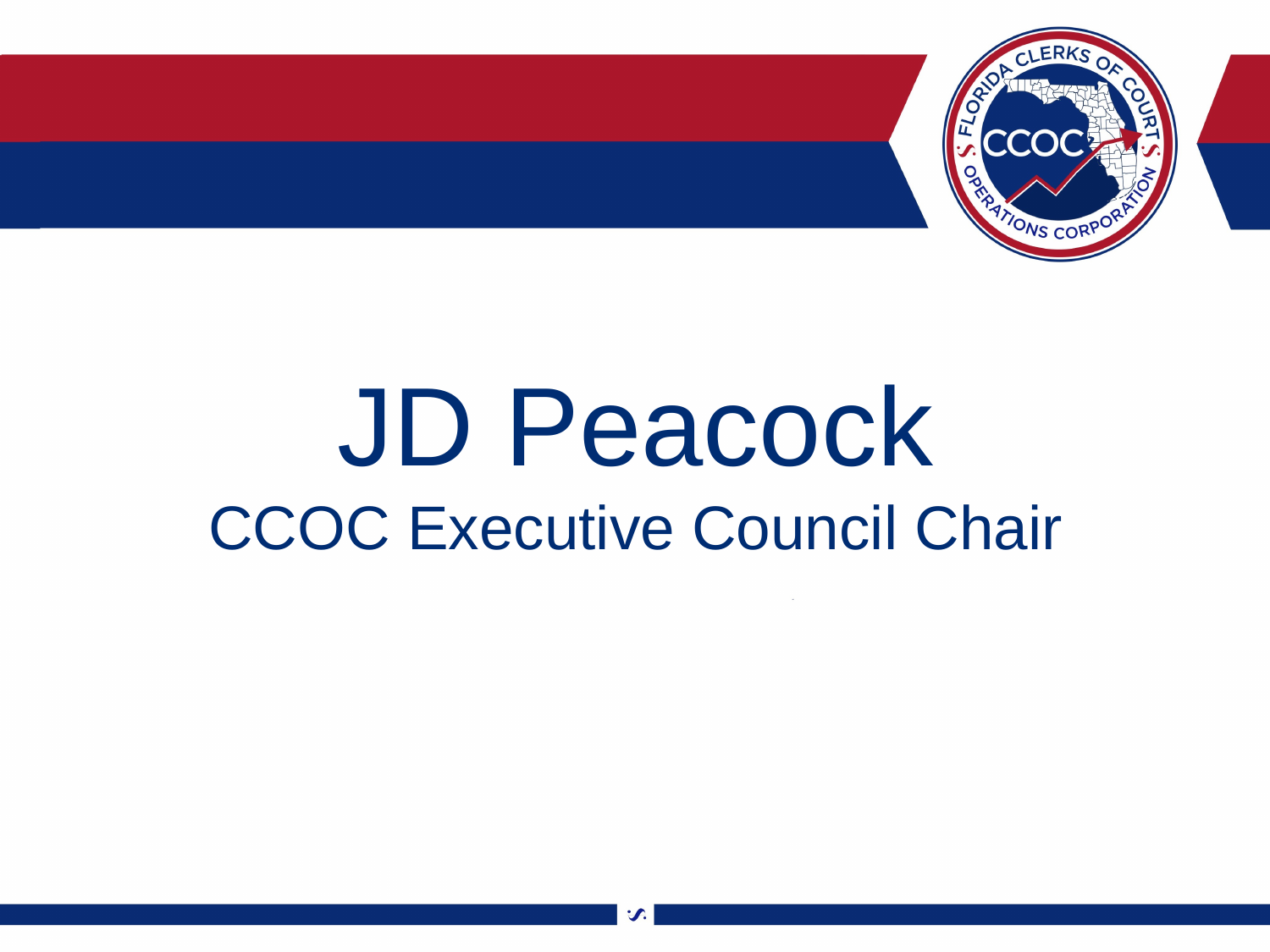

# JD Peacock CCOC Executive Council Chair